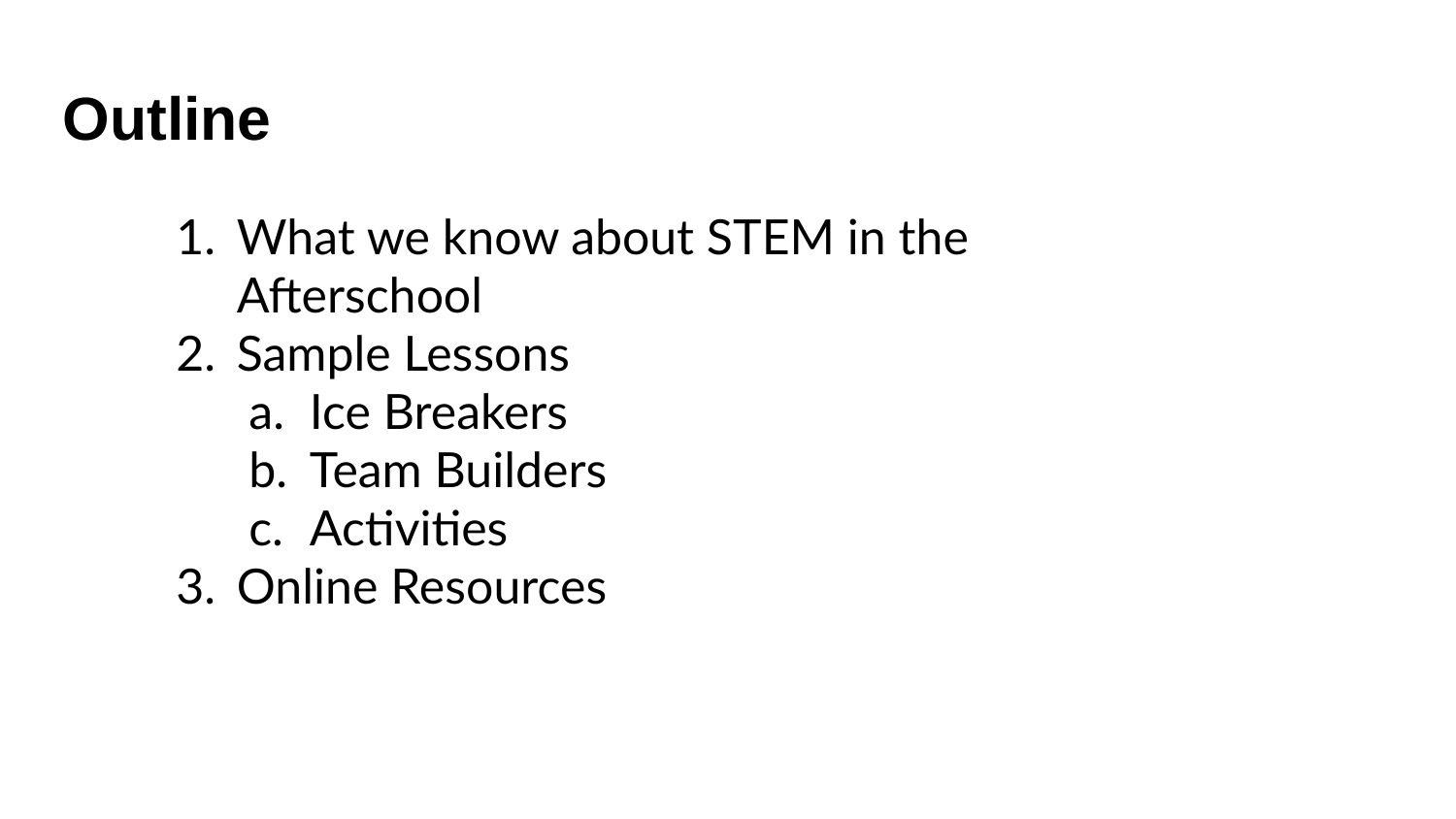

# Outline
What we know about STEM in the Afterschool
Sample Lessons
Ice Breakers
Team Builders
Activities
Online Resources